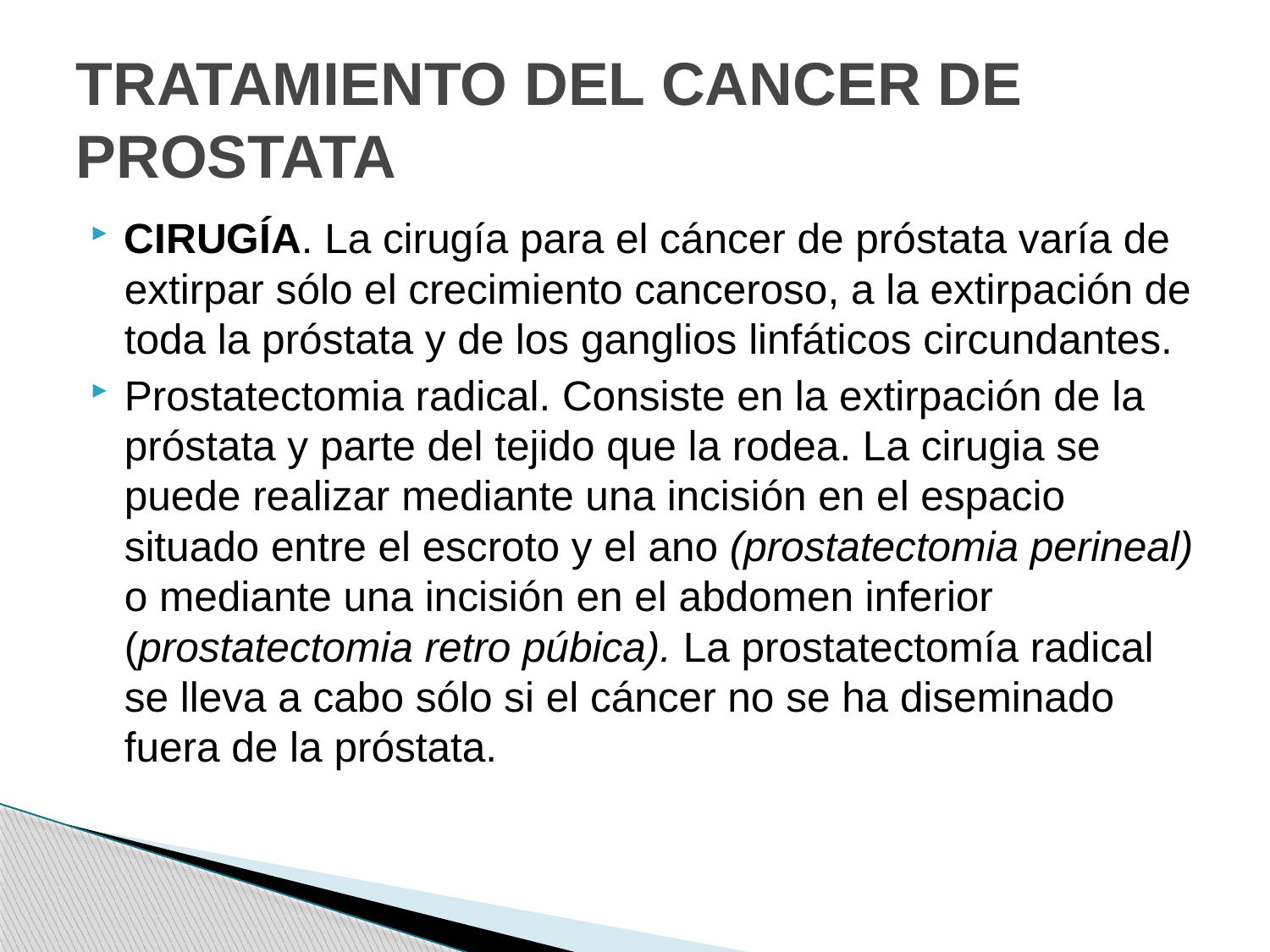

# TRATAMIENTO DEL CANCER DE PROSTATA
CIRUGÍA. La cirugía para el cáncer de próstata varía de extirpar sólo el crecimiento canceroso, a la extirpación de toda la próstata y de los ganglios linfáticos circundantes.
Prostatectomia radical. Consiste en la extirpación de la próstata y parte del tejido que la rodea. La cirugia se puede realizar mediante una incisión en el espacio situado entre el escroto y el ano (prostatectomia perineal) o mediante una incisión en el abdomen inferior (prostatectomia retro púbica). La prostatectomía radical se lleva a cabo sólo si el cáncer no se ha diseminado fuera de la próstata.